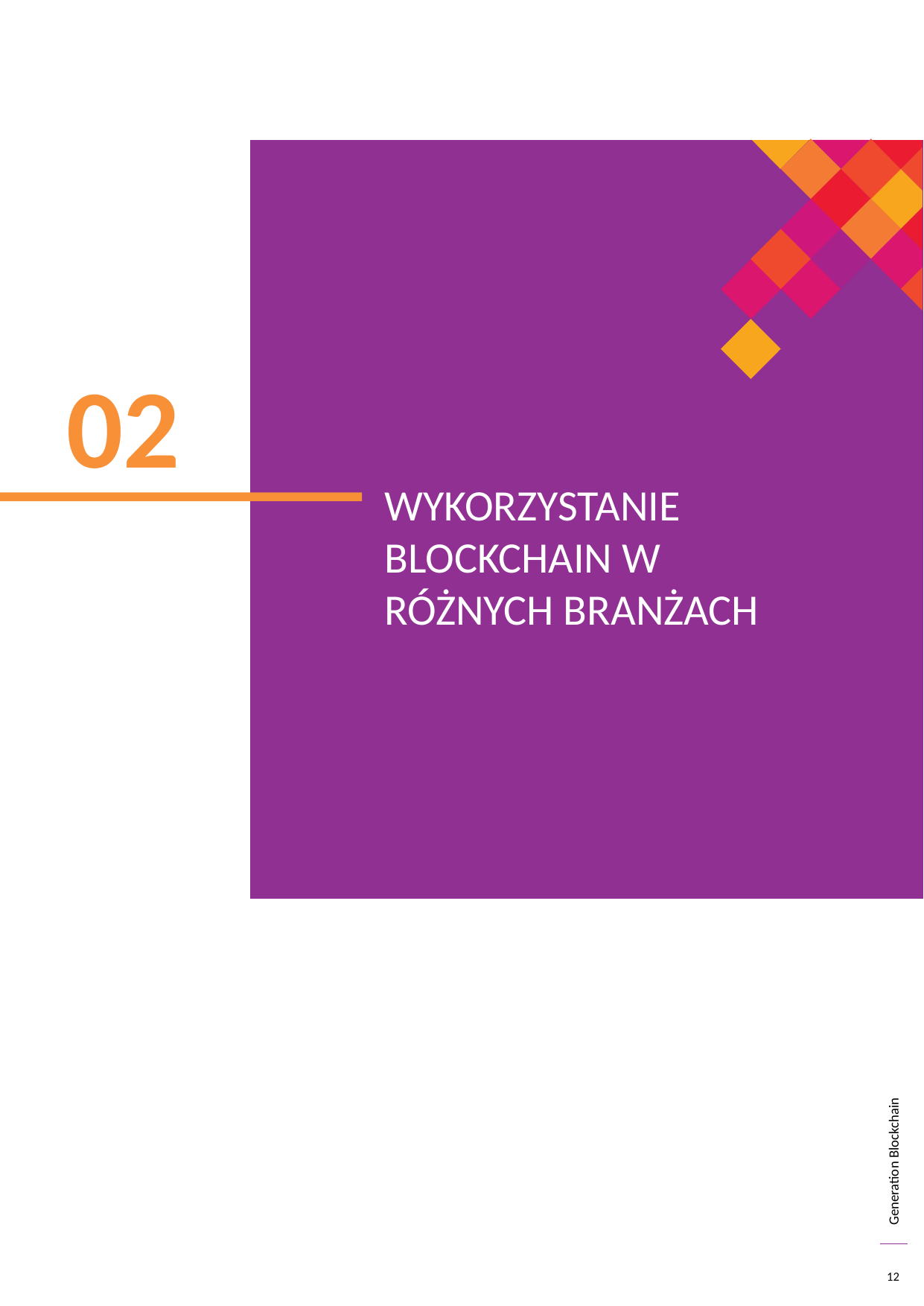

02
WYKORZYSTANIE BLOCKCHAIN W RÓŻNYCH BRANŻACH
12